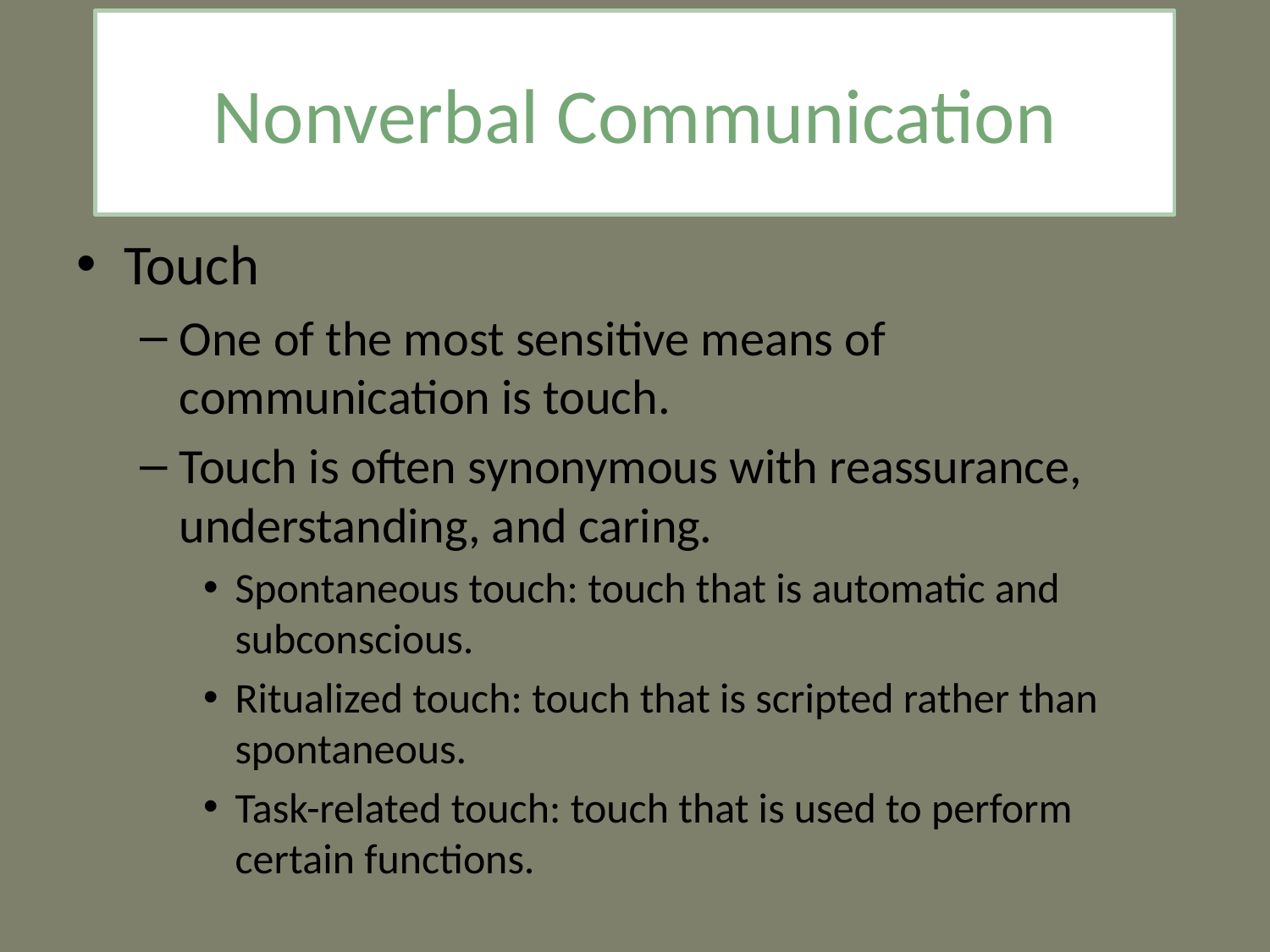

Nonverbal Communication
Touch
One of the most sensitive means of communication is touch.
Touch is often synonymous with reassurance, understanding, and caring.
Spontaneous touch: touch that is automatic and subconscious.
Ritualized touch: touch that is scripted rather than spontaneous.
Task-related touch: touch that is used to perform certain functions.